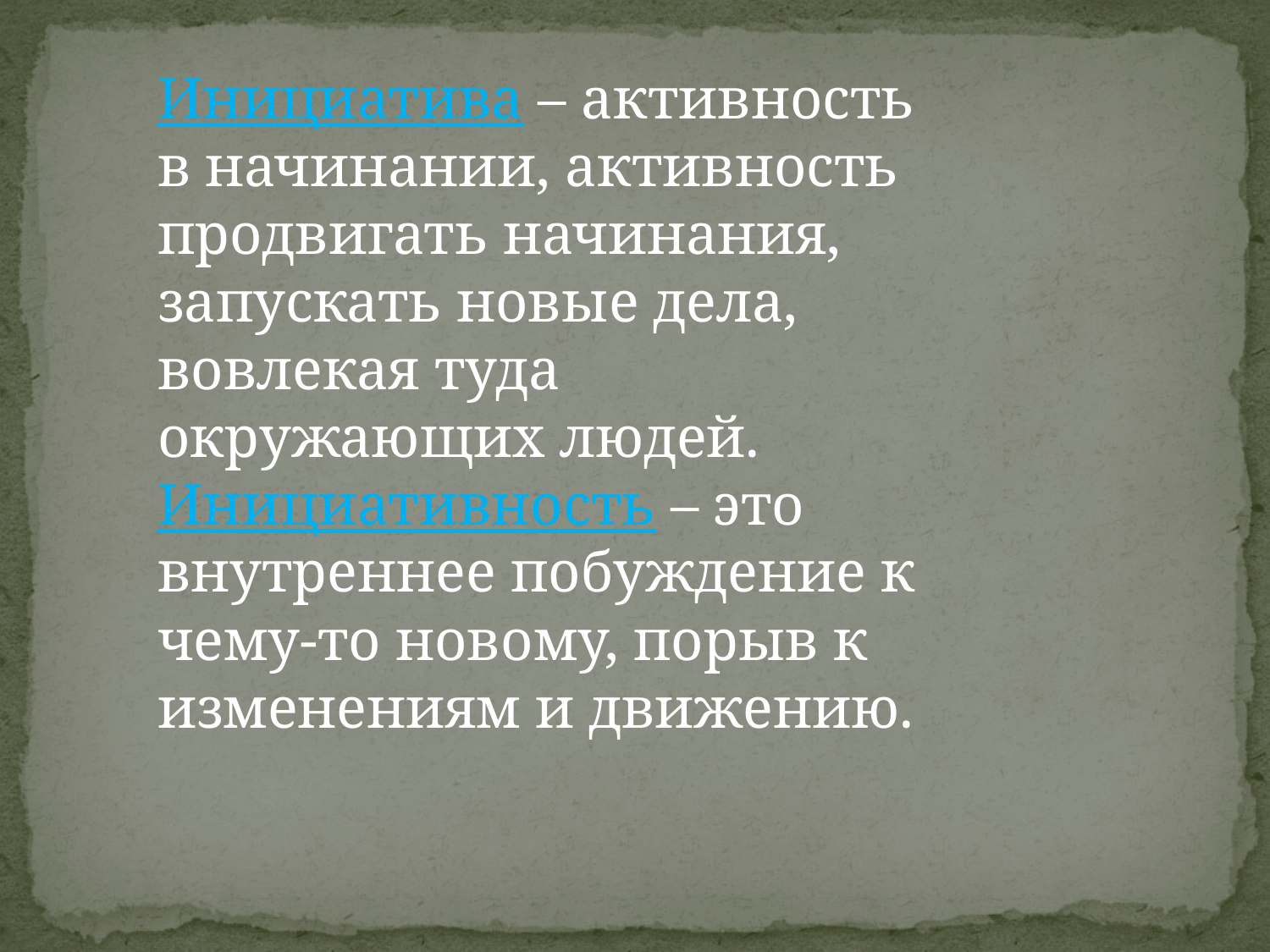

Инициатива – активность в начинании, активность продвигать начинания, запускать новые дела, вовлекая туда окружающих людей.
Инициативность – это внутреннее побуждение к чему-то новому, порыв к изменениям и движению.